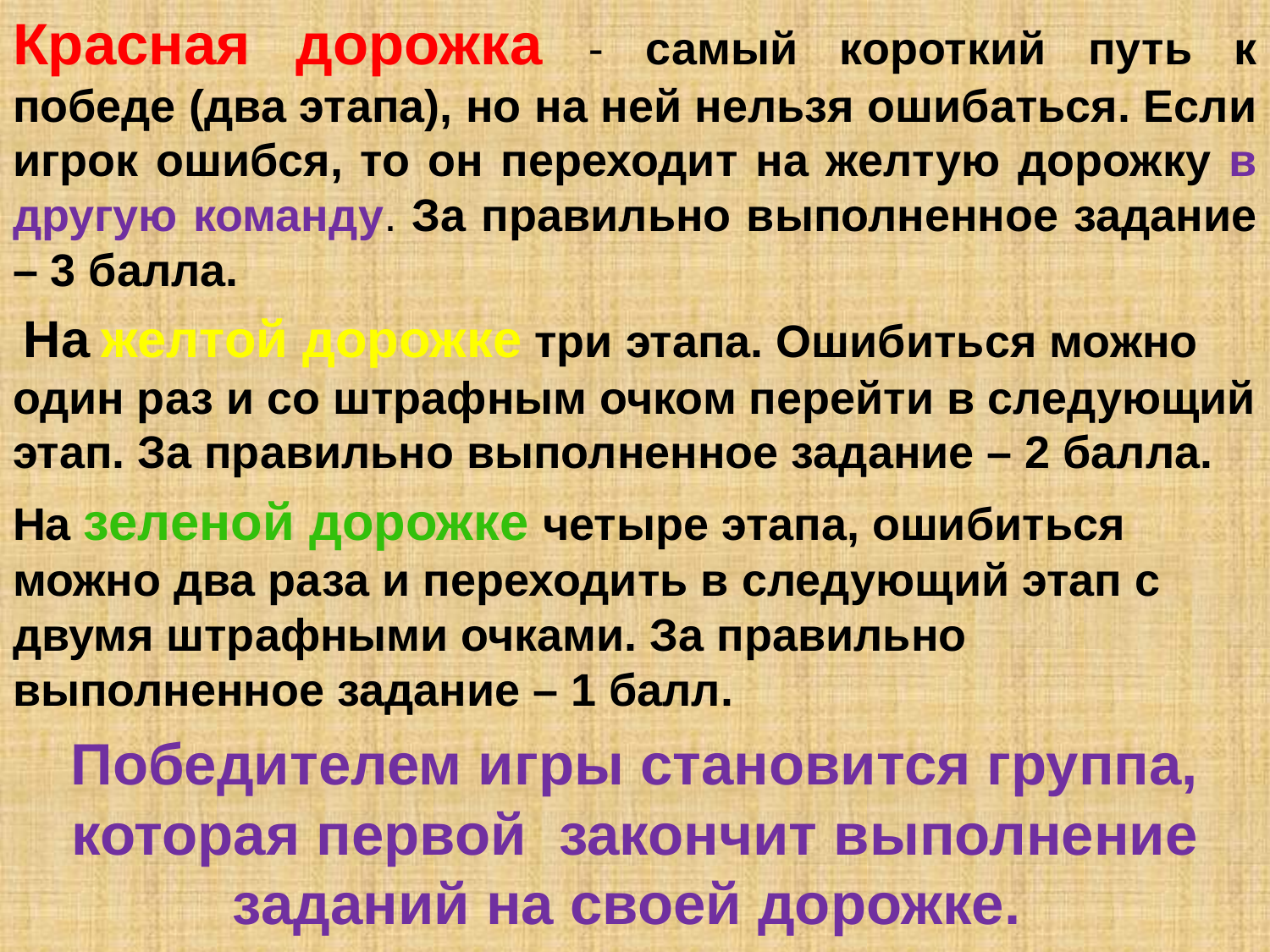

Красная дорожка - самый короткий путь к победе (два этапа), но на ней нельзя ошибаться. Если игрок ошибся, то он переходит на желтую дорожку в другую команду. За правильно выполненное задание – 3 балла.
 На желтой дорожке три этапа. Ошибиться можно один раз и со штрафным очком перейти в следующий этап. За правильно выполненное задание – 2 балла.
На зеленой дорожке четыре этапа, ошибиться можно два раза и переходить в следующий этап с двумя штрафными очками. За правильно выполненное задание – 1 балл.
Победителем игры становится группа, которая первой  закончит выполнение заданий на своей дорожке.